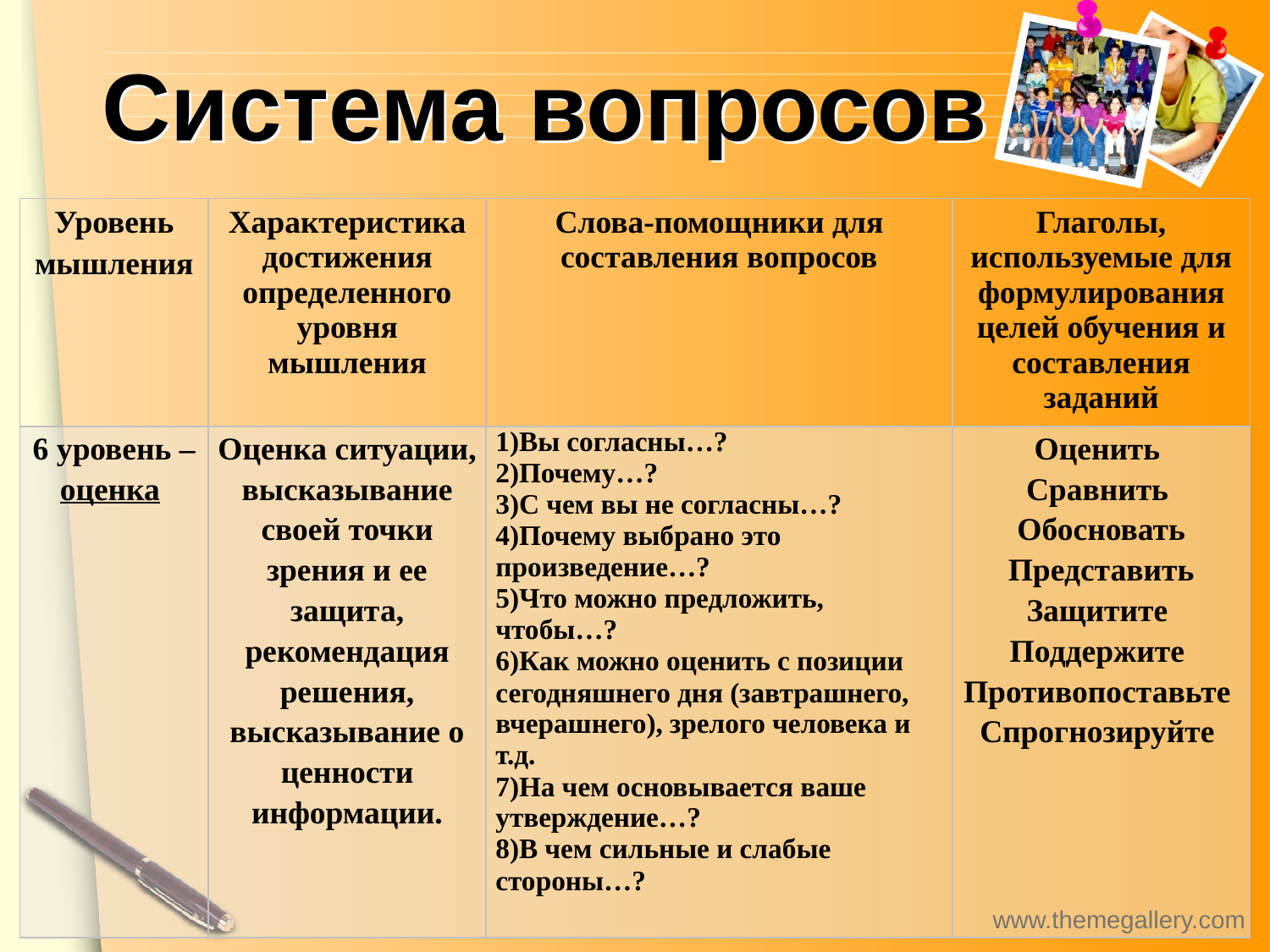

# Система вопросов
| Уровень мышления | Характеристика достижения определенного уровня мышления | Слова-помощники для составления вопросов | Глаголы, используемые для формулирования целей обучения и составления заданий |
| --- | --- | --- | --- |
| 6 уровень – оценка | Оценка ситуации, высказывание своей точки зрения и ее защита, рекомендация решения, высказывание о ценности информации. | 1)Вы согласны…? 2)Почему…? 3)С чем вы не согласны…? 4)Почему выбрано это произведение…? 5)Что можно предложить, чтобы…? 6)Как можно оценить с позиции сегодняшнего дня (завтрашнего, вчерашнего), зрелого человека и т.д. 7)На чем основывается ваше утверждение…? 8)В чем сильные и слабые стороны…? | Оценить Сравнить Обосновать Представить Защитите Поддержите Противопоставьте Спрогнозируйте |